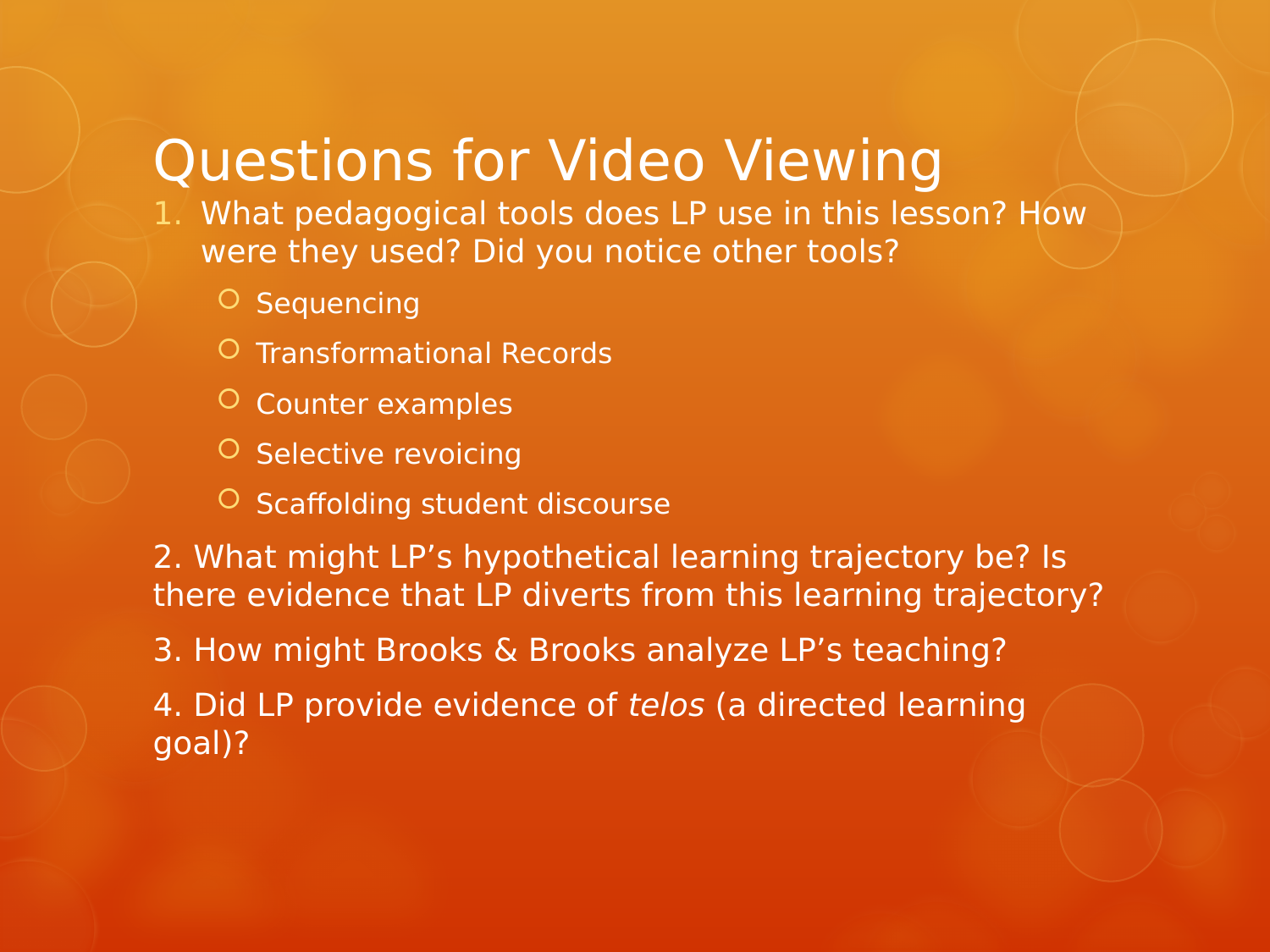

# Questions for Video Viewing
What pedagogical tools does LP use in this lesson? How were they used? Did you notice other tools?
Sequencing
Transformational Records
Counter examples
Selective revoicing
Scaffolding student discourse
2. What might LP’s hypothetical learning trajectory be? Is there evidence that LP diverts from this learning trajectory?
3. How might Brooks & Brooks analyze LP’s teaching?
4. Did LP provide evidence of telos (a directed learning goal)?